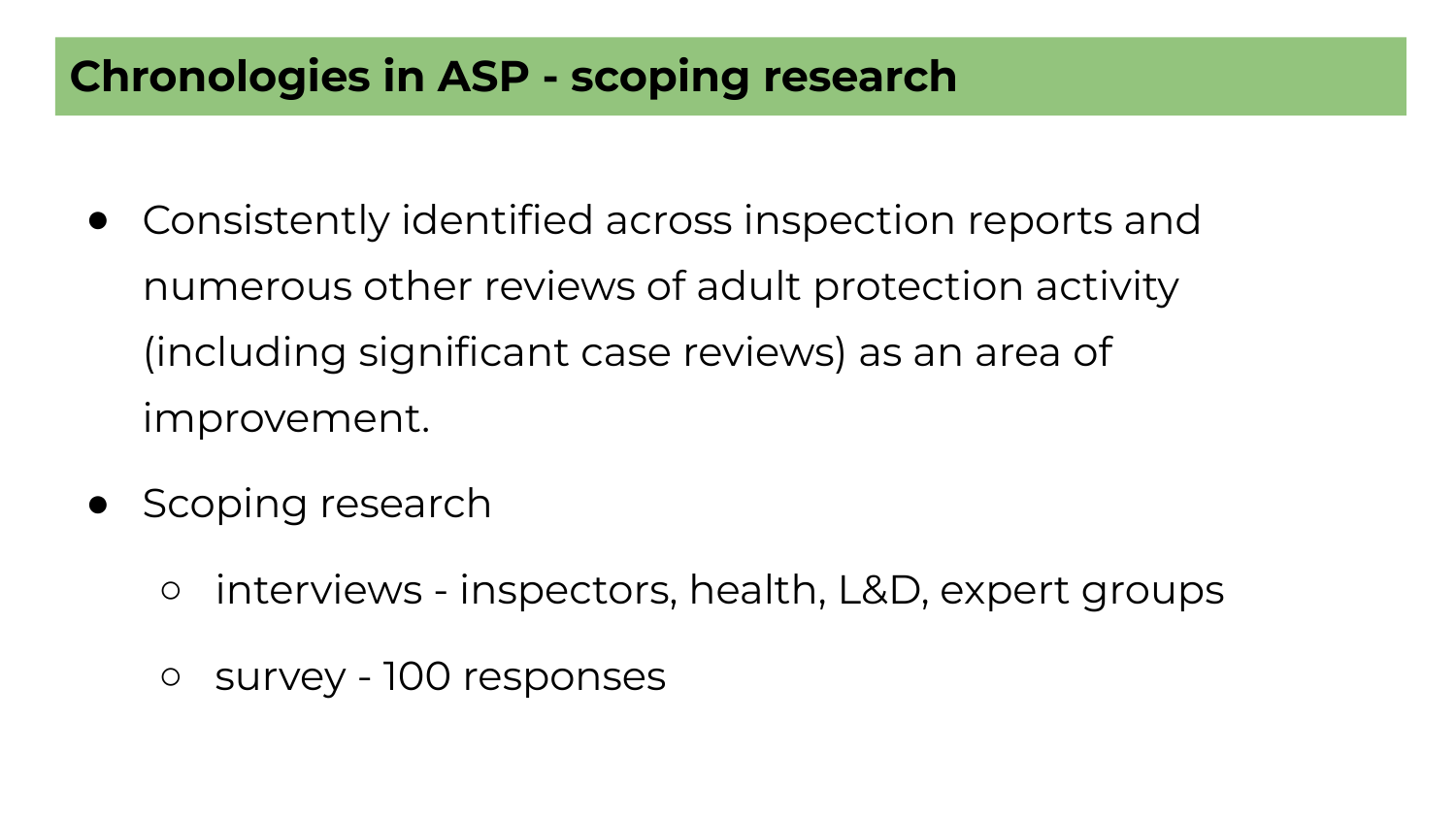

Chronologies in ASP - scoping research
Consistently identified across inspection reports and numerous other reviews of adult protection activity (including significant case reviews) as an area of improvement.
Scoping research
interviews - inspectors, health, L&D, expert groups
survey - 100 responses